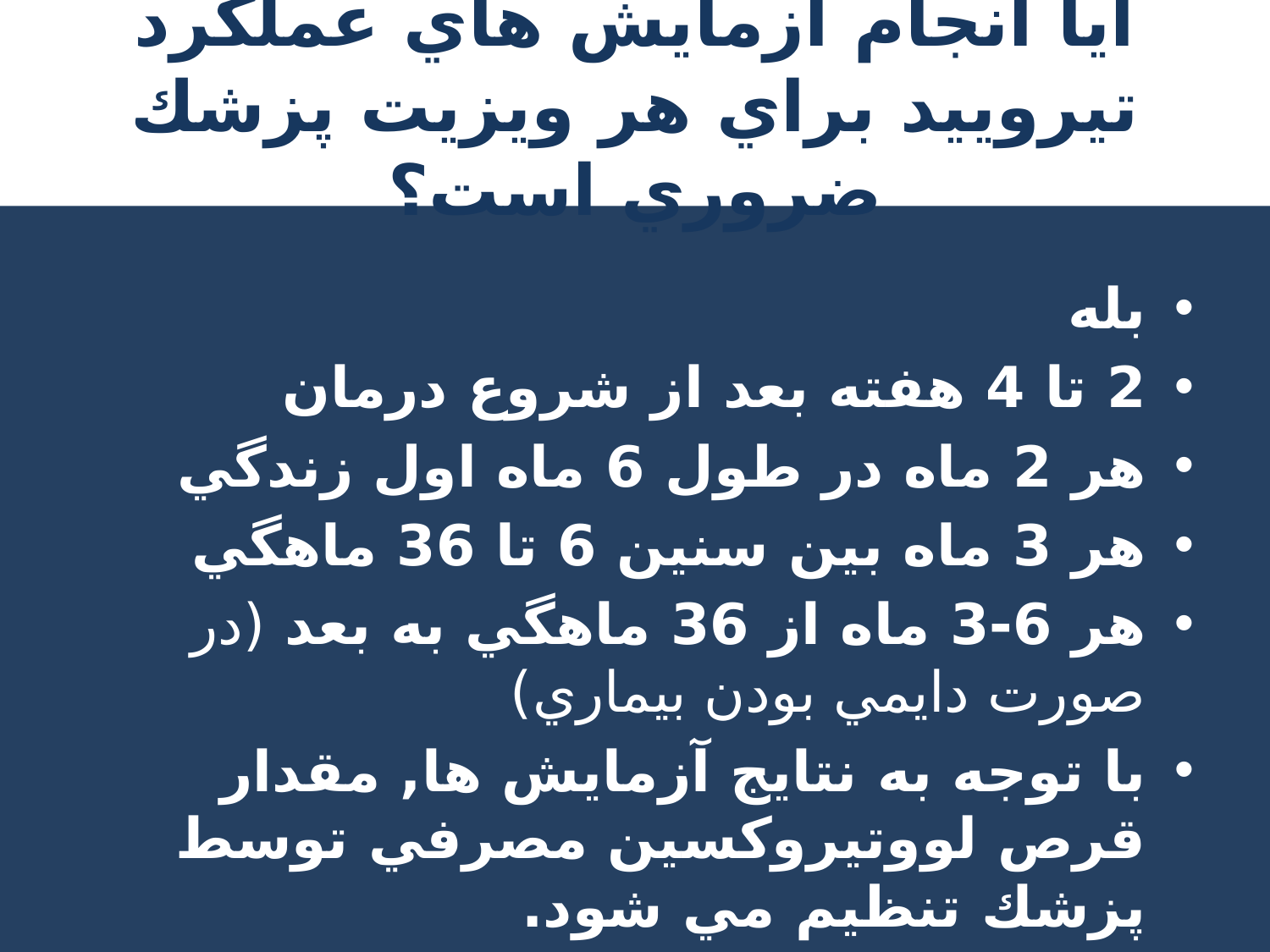

# آيا انجام آزمايش هاي عملكرد تيروييد براي هر ويزيت پزشك ضروري است؟
بله
2 تا 4 هفته بعد از شروع درمان
هر 2 ماه در طول 6 ماه اول زندگي
هر 3 ماه بين سنين 6 تا 36 ماهگي
هر 6-3 ماه از 36 ماهگي به بعد (در صورت دايمي بودن بيماري)
با توجه به نتايج آزمايش ها, مقدار قرص لووتيروكسين مصرفي توسط پزشك تنظيم مي شود.